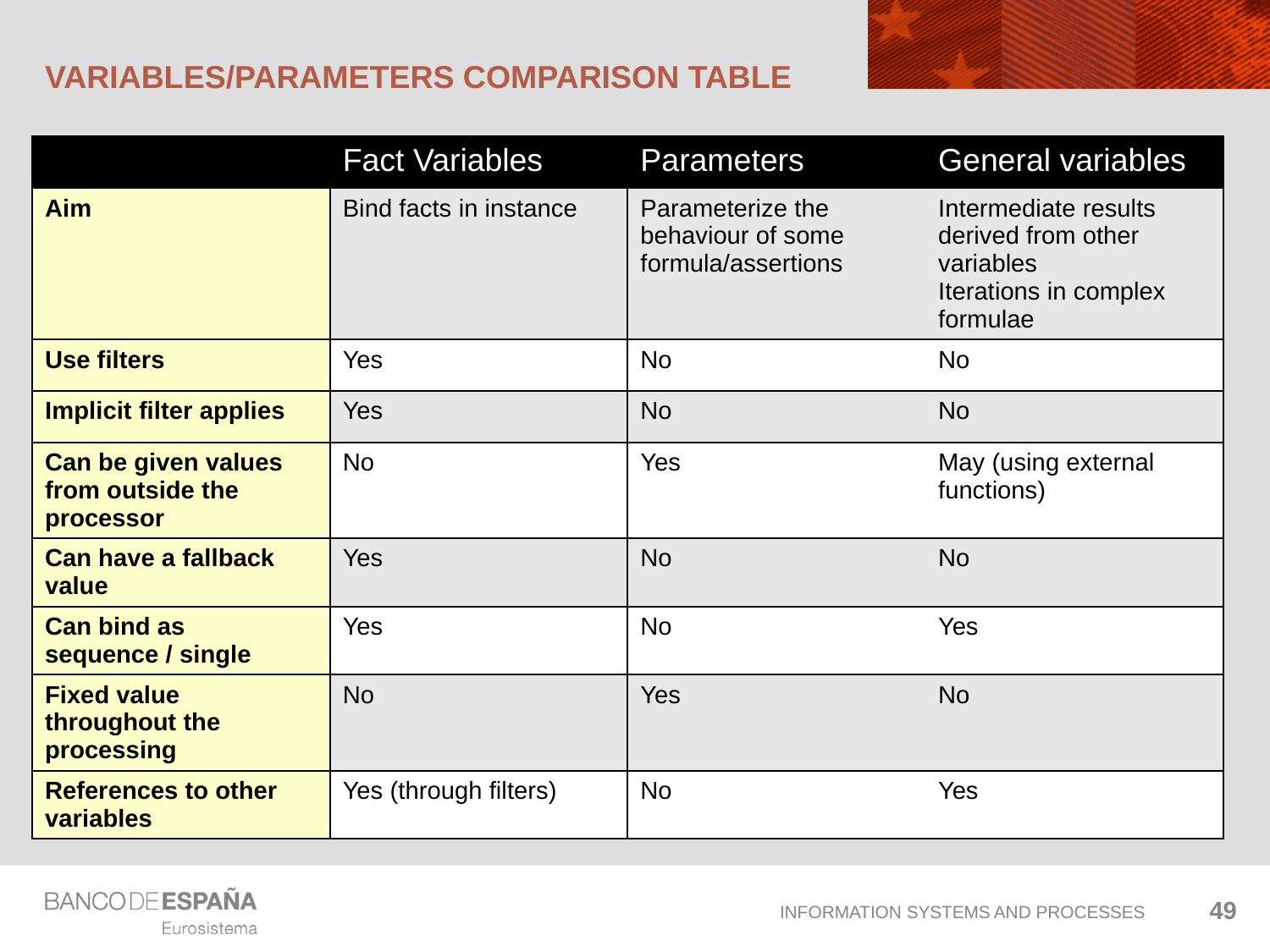

# Variables/parameters comparison table
|  | Fact Variables | Parameters | General variables |
| --- | --- | --- | --- |
| Aim | Bind facts in instance | Parameterize the behaviour of some formula/assertions | Intermediate results derived from other variables Iterations in complex formulae |
| Use filters | Yes | No | No |
| Implicit filter applies | Yes | No | No |
| Can be given values from outside the processor | No | Yes | May (using external functions) |
| Can have a fallback value | Yes | No | No |
| Can bind as sequence / single | Yes | No | Yes |
| Fixed value throughout the processing | No | Yes | No |
| References to other variables | Yes (through filters) | No | Yes |
49